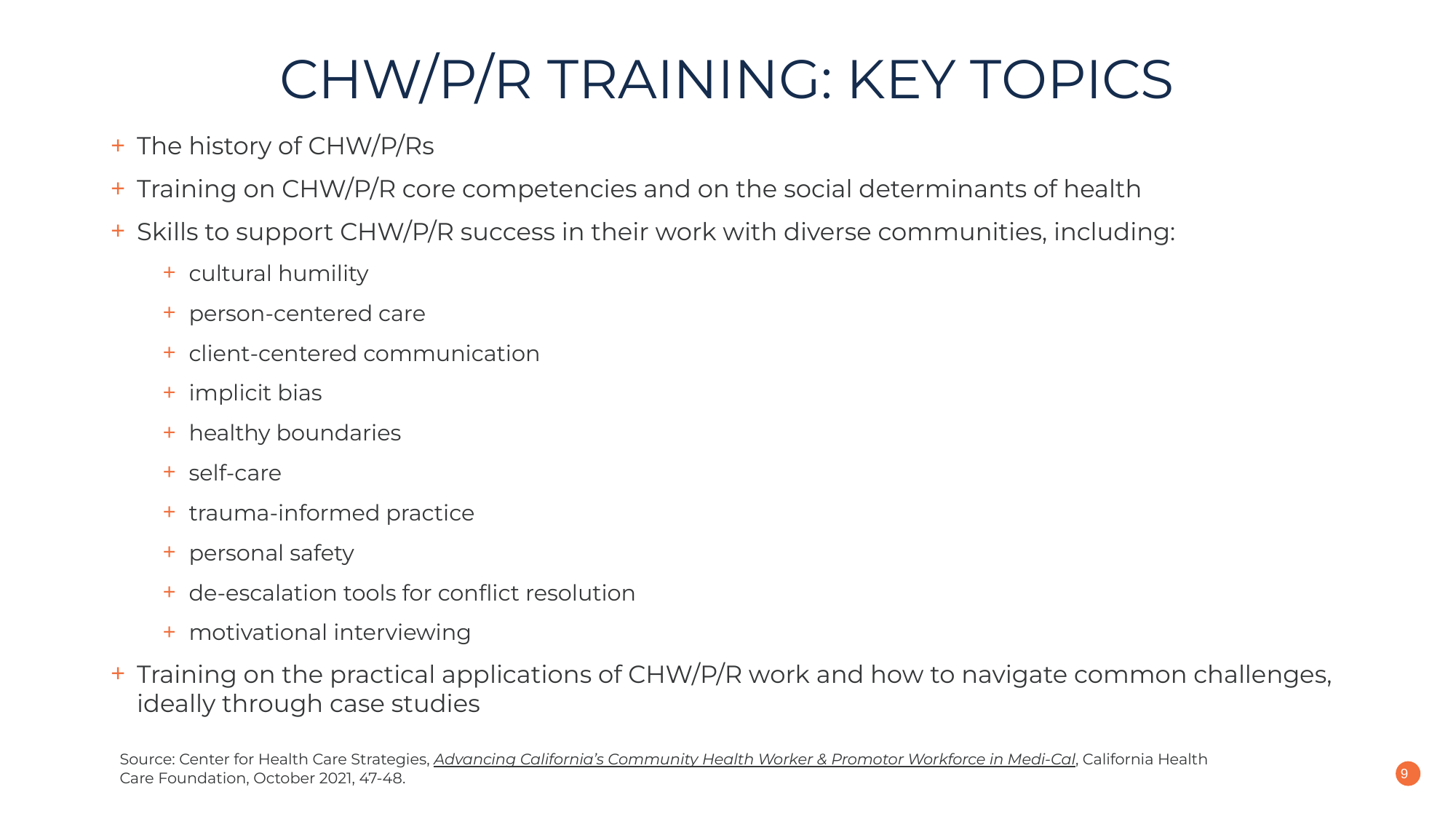

# CHW/P/R Training: Key topics
The history of CHW/P/Rs
Training on CHW/P/R core competencies and on the social determinants of health
Skills to support CHW/P/R success in their work with diverse communities, including:
cultural humility
person-centered care
client-centered communication
implicit bias
healthy boundaries
self-care
trauma-informed practice
personal safety
de-escalation tools for conflict resolution
motivational interviewing
Training on the practical applications of CHW/P/R work and how to navigate common challenges, ideally through case studies
Source: Center for Health Care Strategies, Advancing California’s Community Health Worker & Promotor Workforce in Medi-Cal, California Health Care Foundation, October 2021, 47-48.